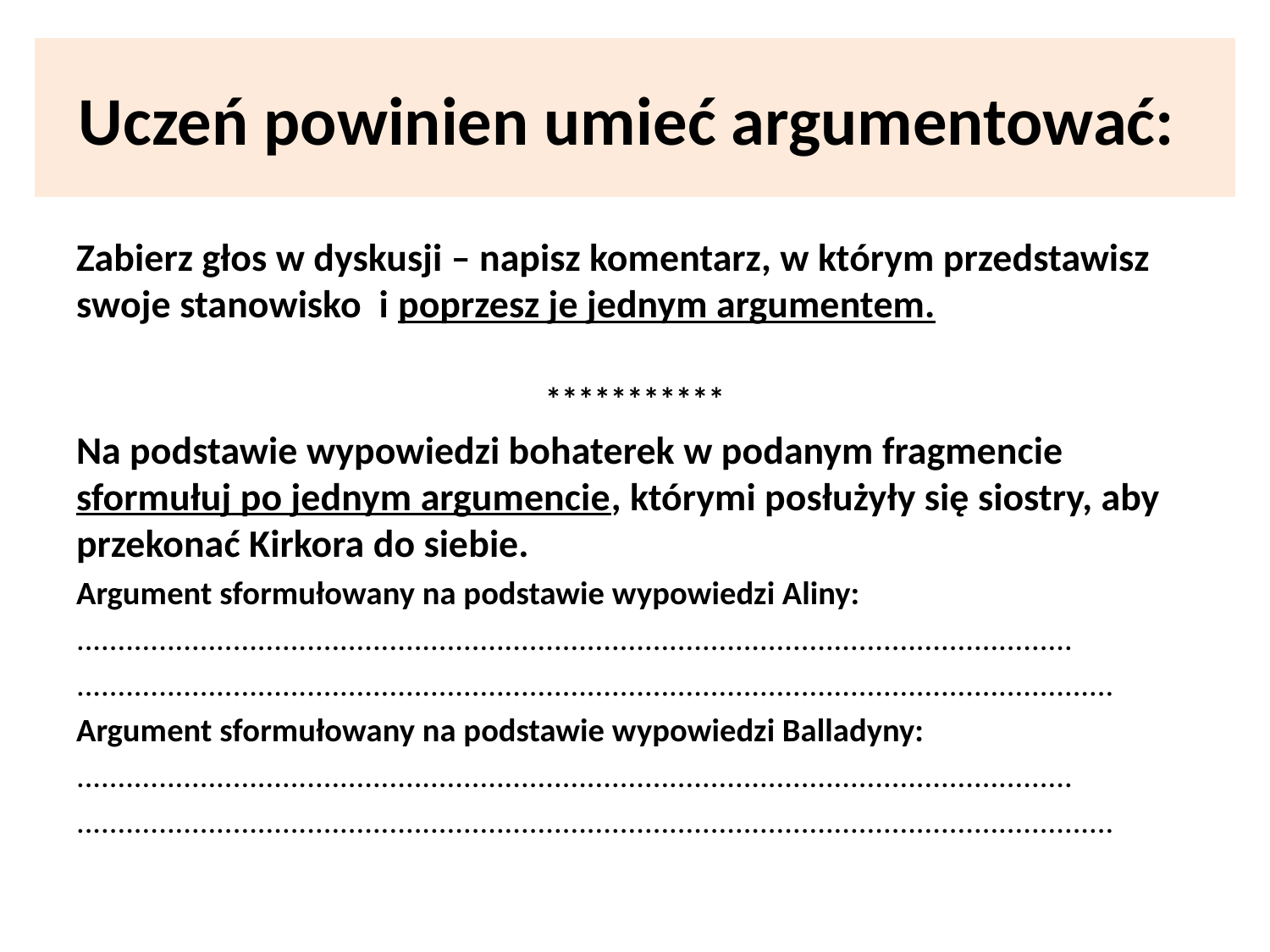

# Uczeń powinien umieć argumentować:
Zabierz głos w dyskusji – napisz komentarz, w którym przedstawisz swoje stanowisko  i poprzesz je jednym argumentem.

***********
Na podstawie wypowiedzi bohaterek w podanym fragmencie sformułuj po jednym argumencie, którymi posłużyły się siostry, aby przekonać Kirkora do siebie.
Argument sformułowany na podstawie wypowiedzi Aliny:
.........................................................................................................................
..............................................................................................................................
Argument sformułowany na podstawie wypowiedzi Balladyny:
.........................................................................................................................
..............................................................................................................................